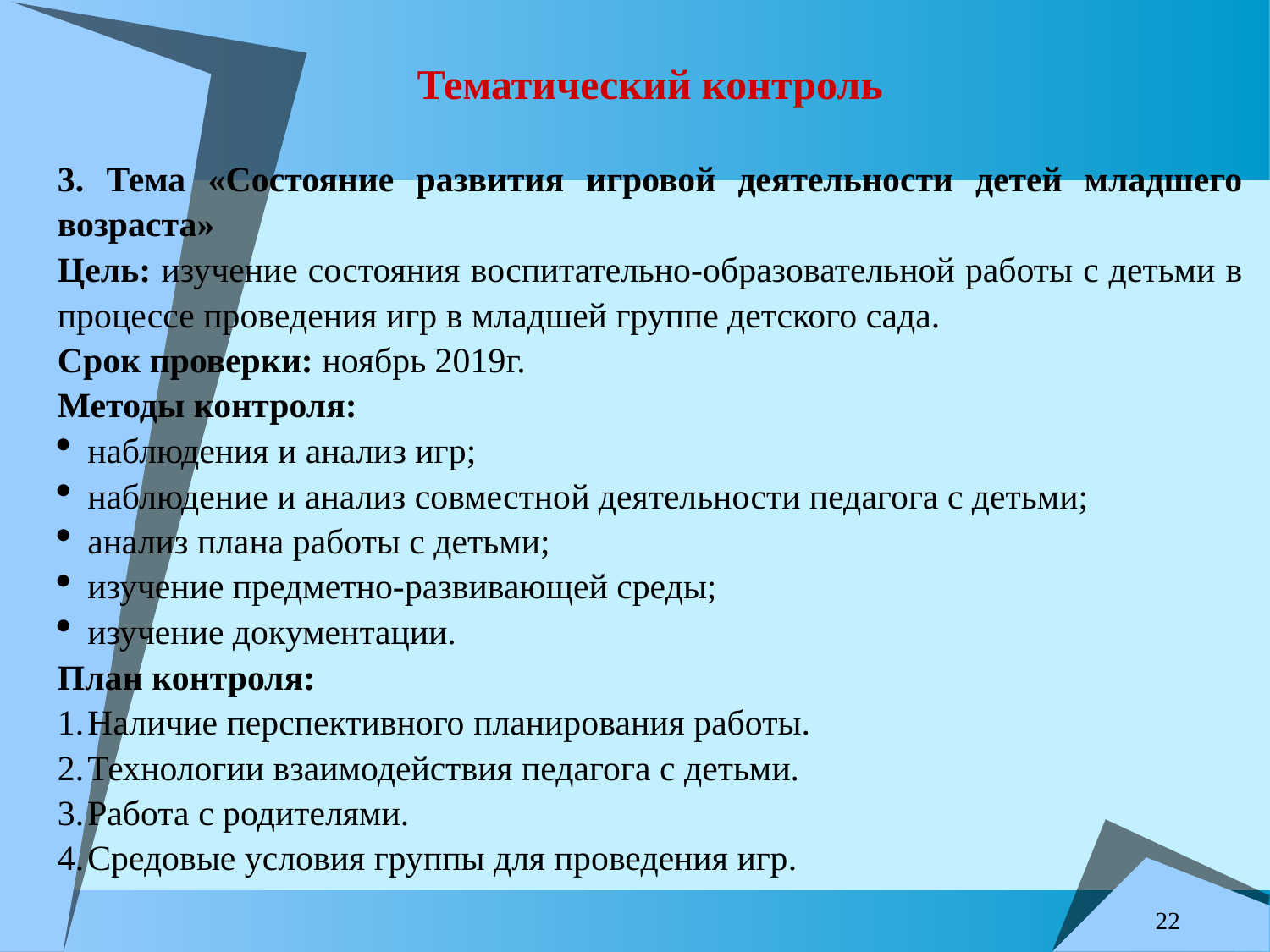

Тематический контроль

3. Тема «Состояние развития игровой деятельности детей младшего возраста»
Цель: изучение состояния воспитательно-образовательной работы с детьми в процессе проведения игр в младшей группе детского сада.
Срок проверки: ноябрь 2019г.
Методы контроля:
наблюдения и анализ игр;
наблюдение и анализ совместной деятельности педагога с детьми;
анализ плана работы с детьми;
изучение предметно-развивающей среды;
изучение документации.
План контроля:
Наличие перспективного планирования работы.
Технологии взаимодействия педагога с детьми.
Работа с родителями.
Средовые условия группы для проведения игр.

22